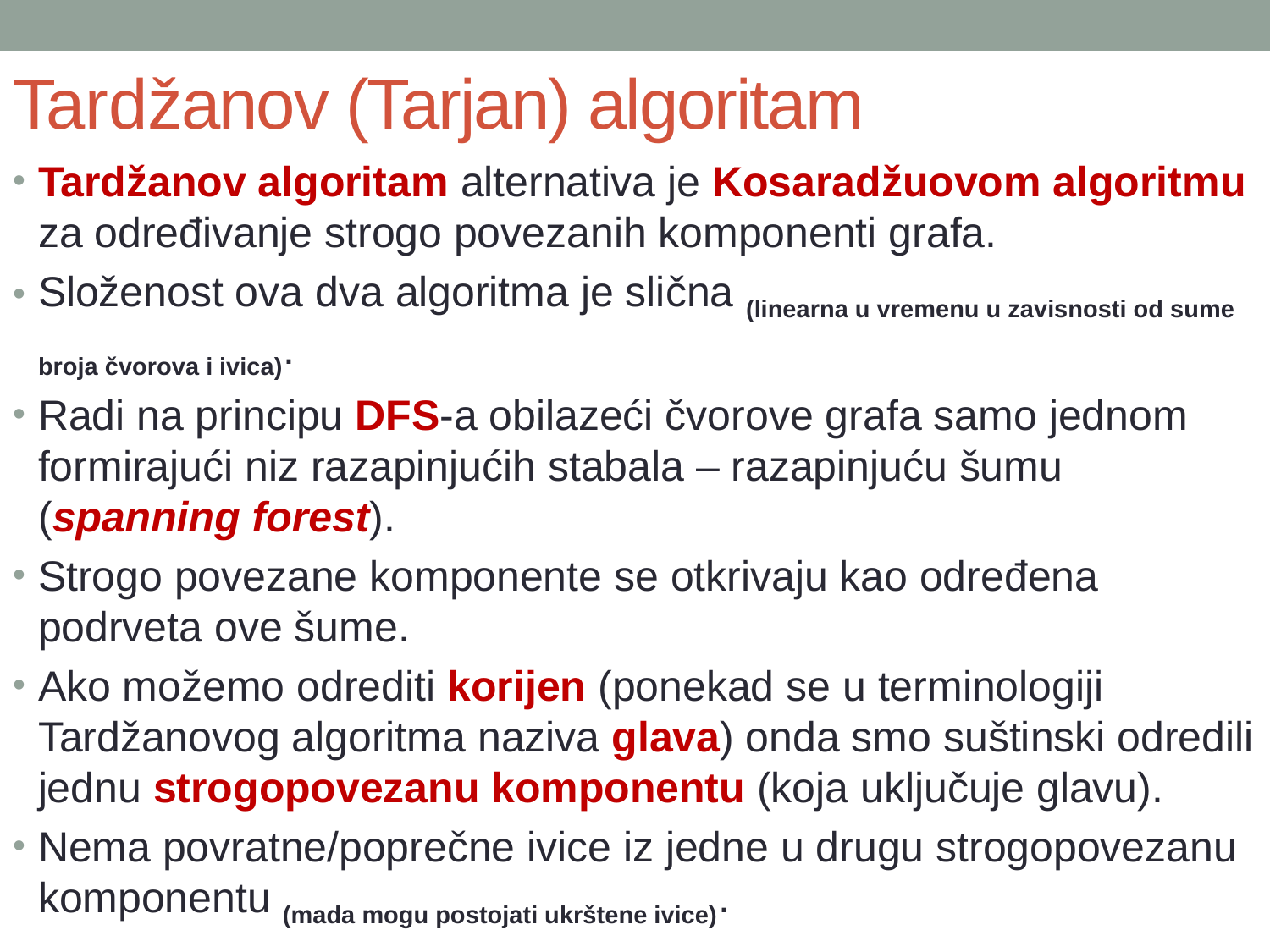

# Tardžanov (Tarjan) algoritam
Tardžanov algoritam alternativa je Kosaradžuovom algoritmu za određivanje strogo povezanih komponenti grafa.
Složenost ova dva algoritma je slična (linearna u vremenu u zavisnosti od sume broja čvorova i ivica).
Radi na principu DFS-a obilazeći čvorove grafa samo jednom formirajući niz razapinjućih stabala – razapinjuću šumu (spanning forest).
Strogo povezane komponente se otkrivaju kao određena podrveta ove šume.
Ako možemo odrediti korijen (ponekad se u terminologiji Tardžanovog algoritma naziva glava) onda smo suštinski odredili jednu strogopovezanu komponentu (koja uključuje glavu).
Nema povratne/poprečne ivice iz jedne u drugu strogopovezanu komponentu (mada mogu postojati ukrštene ivice).